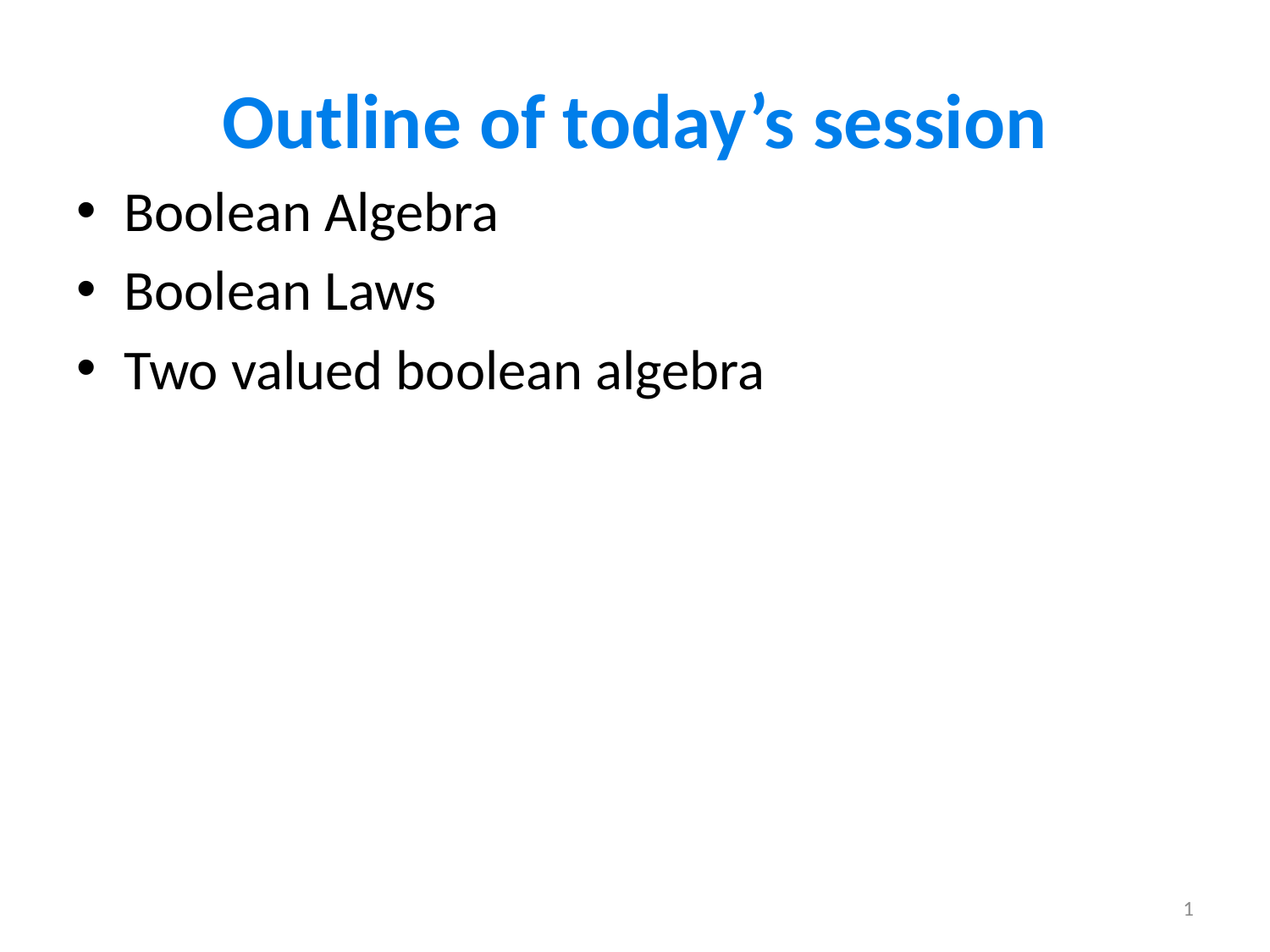

# Outline of today’s session
Boolean Algebra
Boolean Laws
Two valued boolean algebra

1